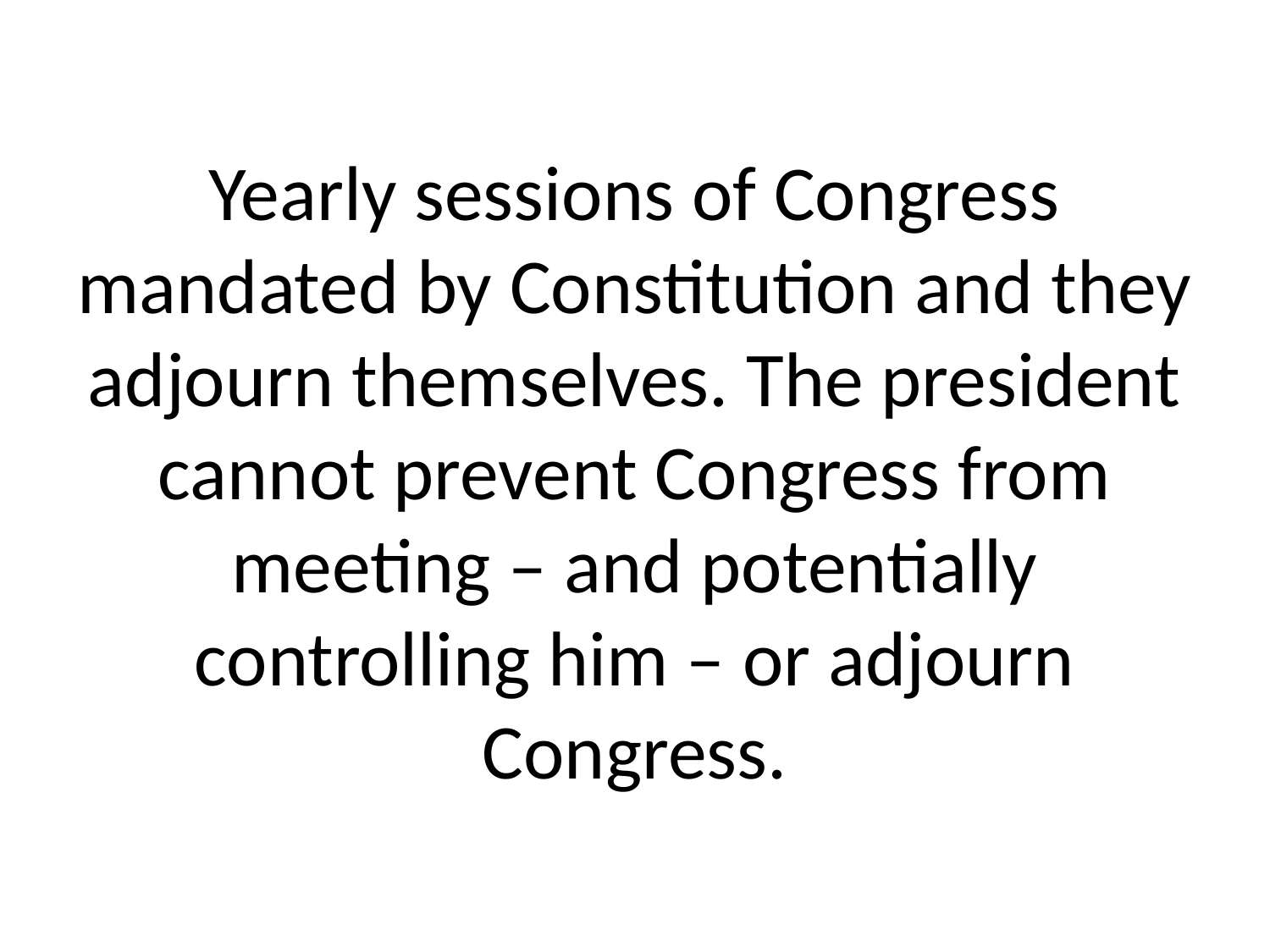

# Yearly sessions of Congress mandated by Constitution and they adjourn themselves. The president cannot prevent Congress from meeting – and potentially controlling him – or adjourn Congress.